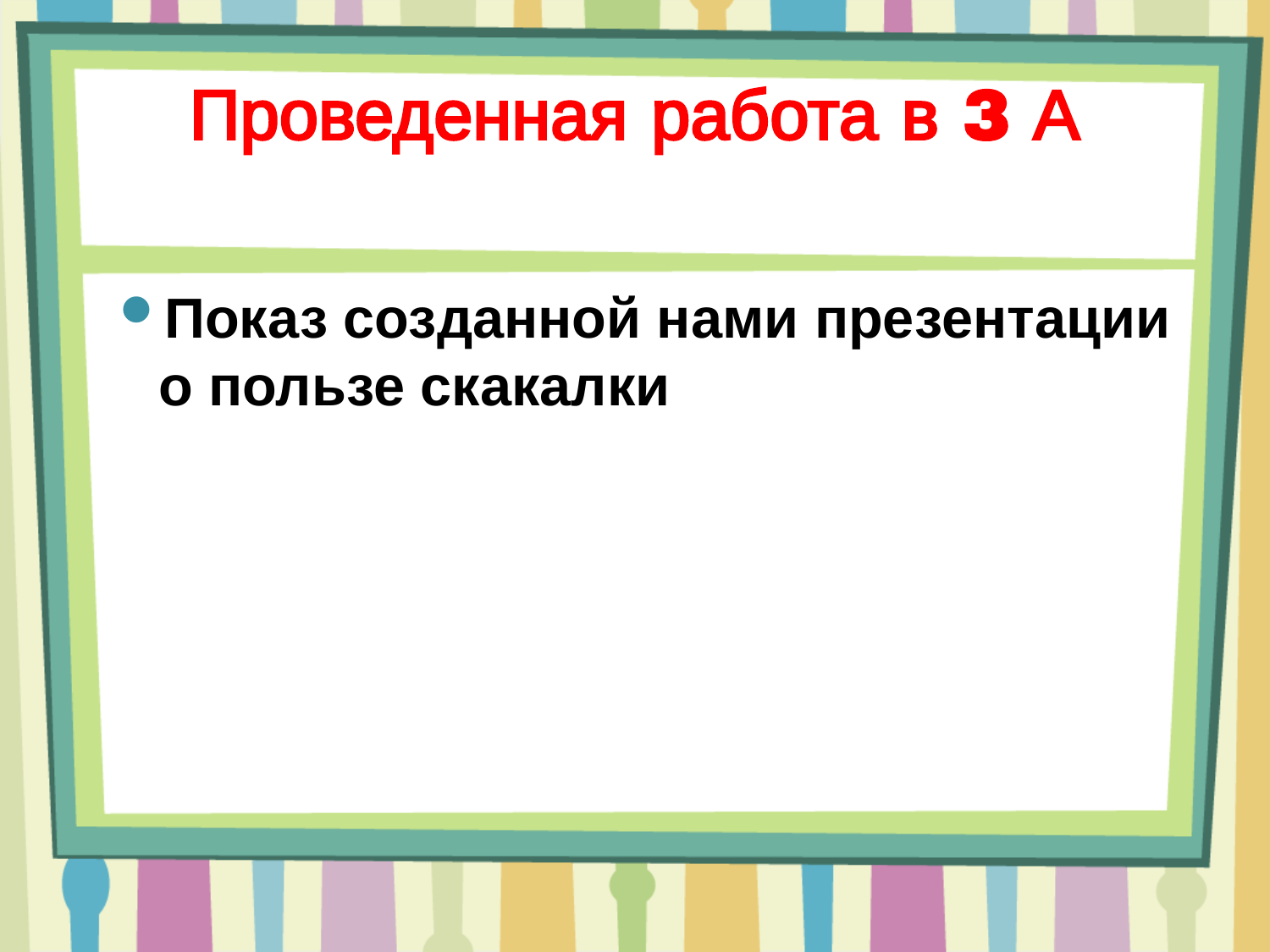

# Проведенная работа в 3 А
Показ созданной нами презентации о пользе скакалки